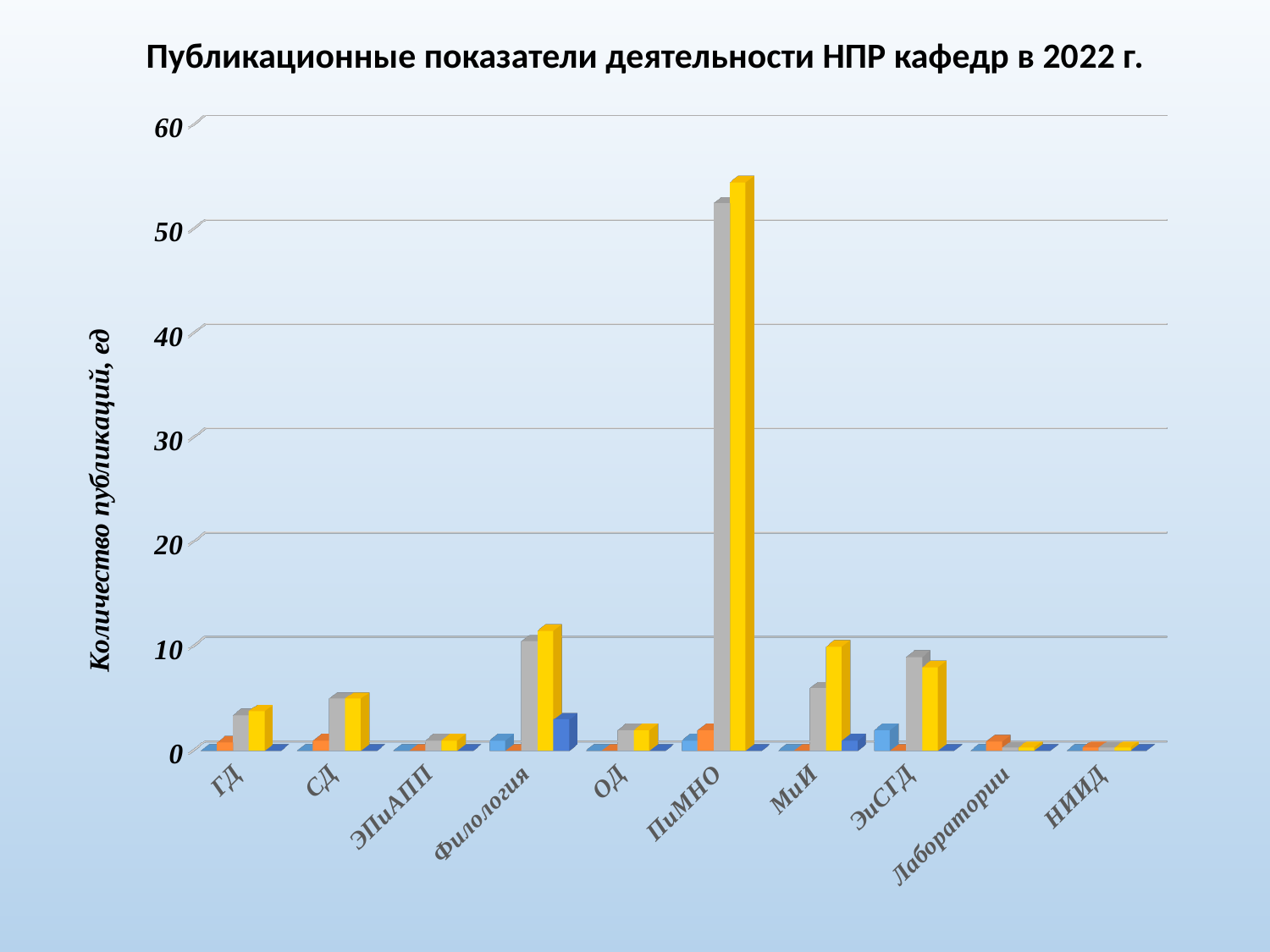

Публикационные показатели деятельности НПР кафедр в 2022 г.

[unsupported chart]